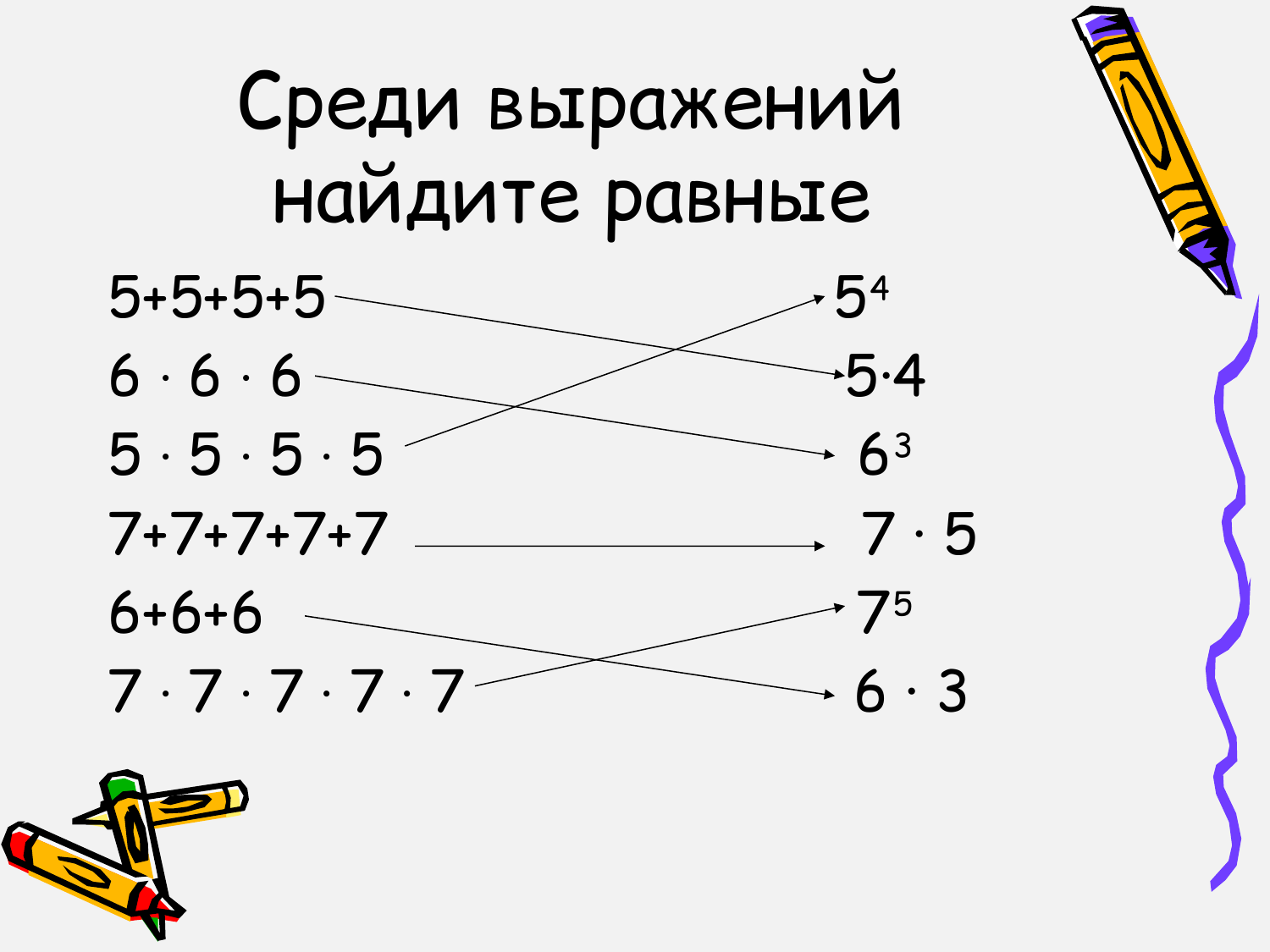

# Среди выражений найдите равные
5+5+5+5                              54
6 ∙ 6 ∙ 6                                5∙4
5 ∙ 5 ∙ 5 ∙ 5                            63
7+7+7+7+7                            7 ∙ 5
6+6+6                                   75
7 ∙ 7 ∙ 7 ∙ 7 ∙ 7                       6 ∙ 3